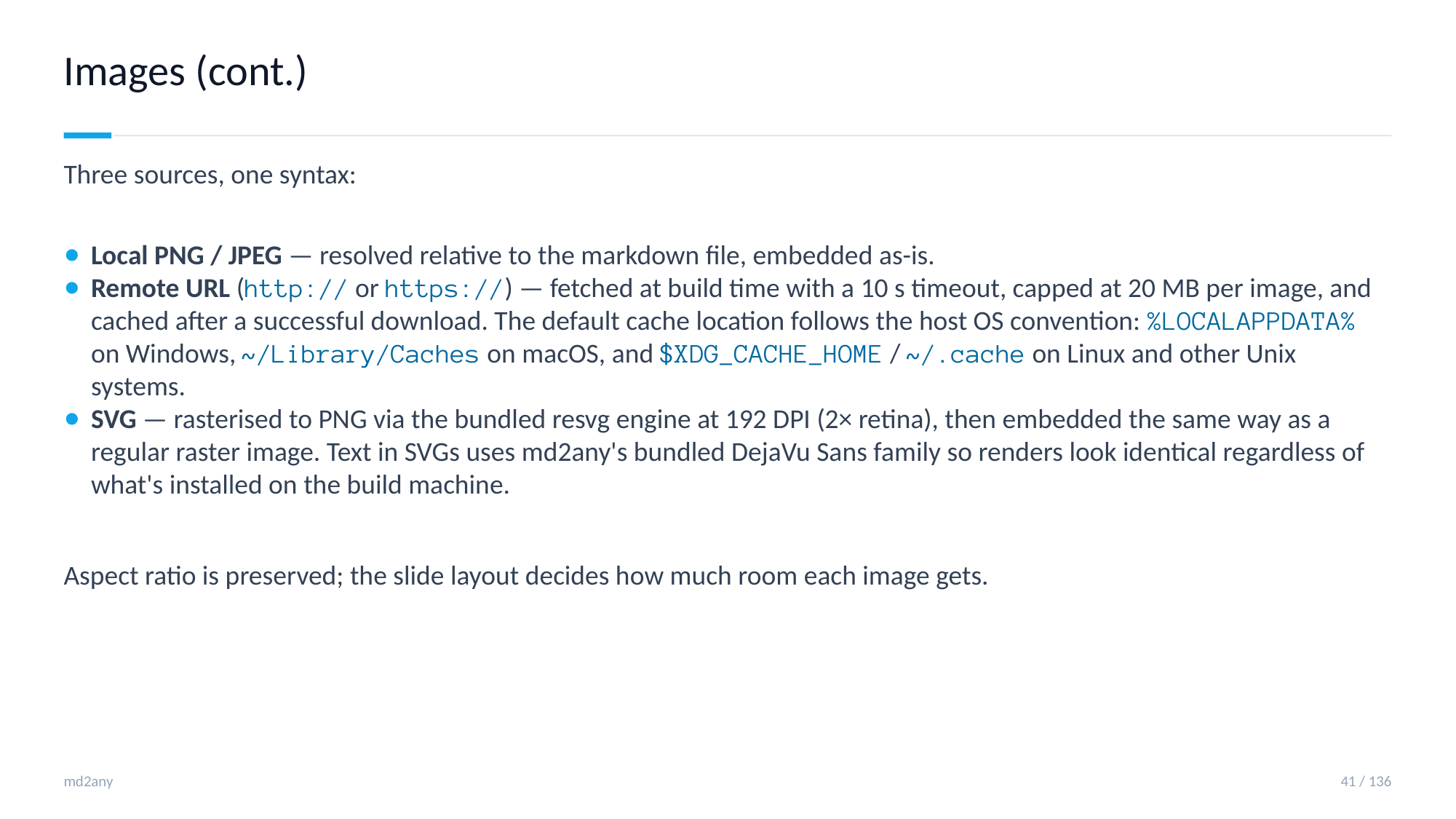

Images (cont.)

Three sources, one syntax:
Local PNG / JPEG — resolved relative to the markdown file, embedded as-is.
Remote URL (http:// or https://) — fetched at build time with a 10 s timeout, capped at 20 MB per image, and cached after a successful download. The default cache location follows the host OS convention: %LOCALAPPDATA% on Windows, ~/Library/Caches on macOS, and $XDG_CACHE_HOME / ~/.cache on Linux and other Unix systems.
SVG — rasterised to PNG via the bundled resvg engine at 192 DPI (2× retina), then embedded the same way as a regular raster image. Text in SVGs uses md2any's bundled DejaVu Sans family so renders look identical regardless of what's installed on the build machine.
Aspect ratio is preserved; the slide layout decides how much room each image gets.
md2any
41 / 136